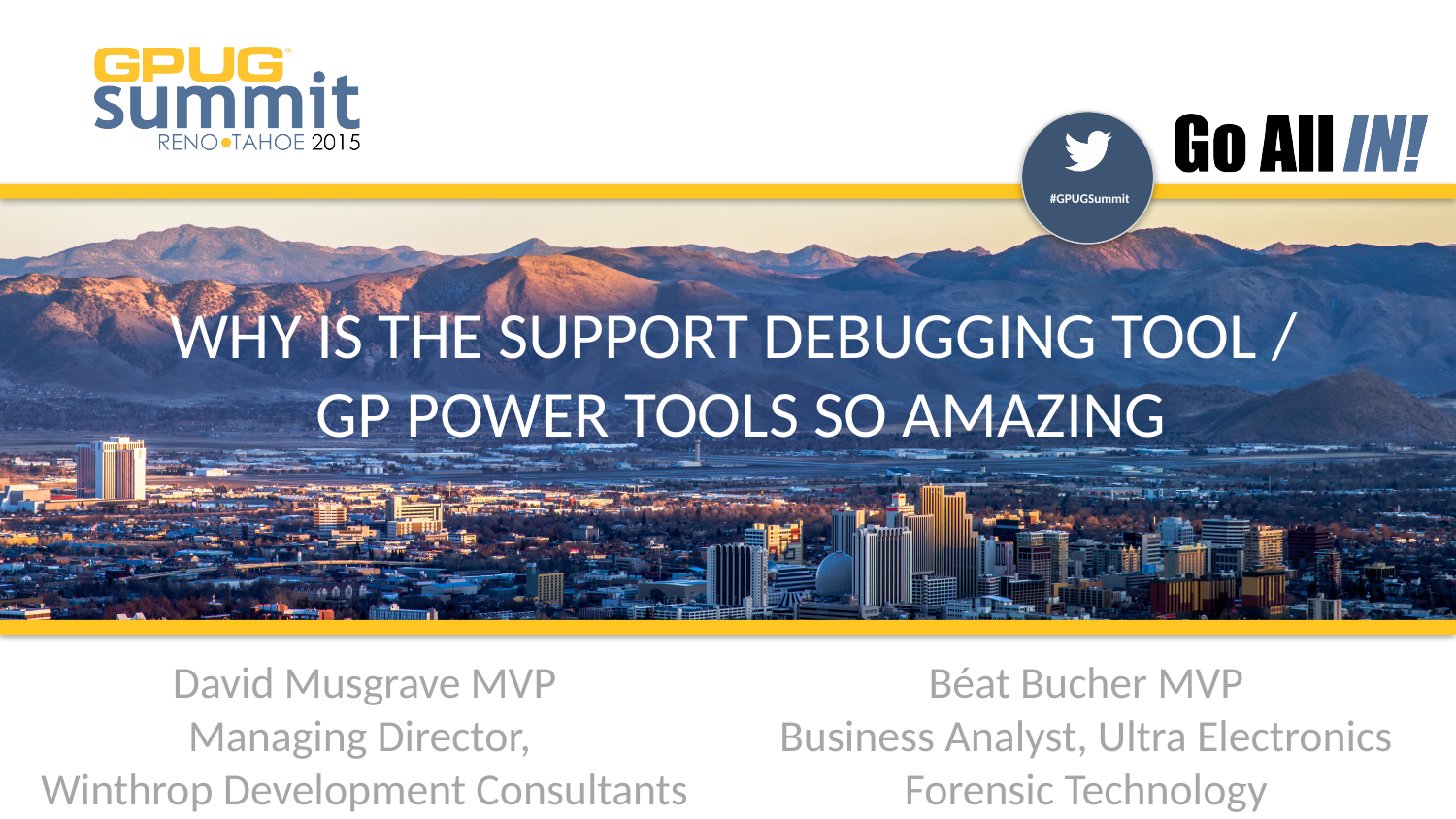

# Why is the Support Debugging Tool / GP Power Tools so Amazing
David Musgrave MVP
Managing Director,
Winthrop Development Consultants
Béat Bucher MVP
Business Analyst, Ultra Electronics Forensic Technology